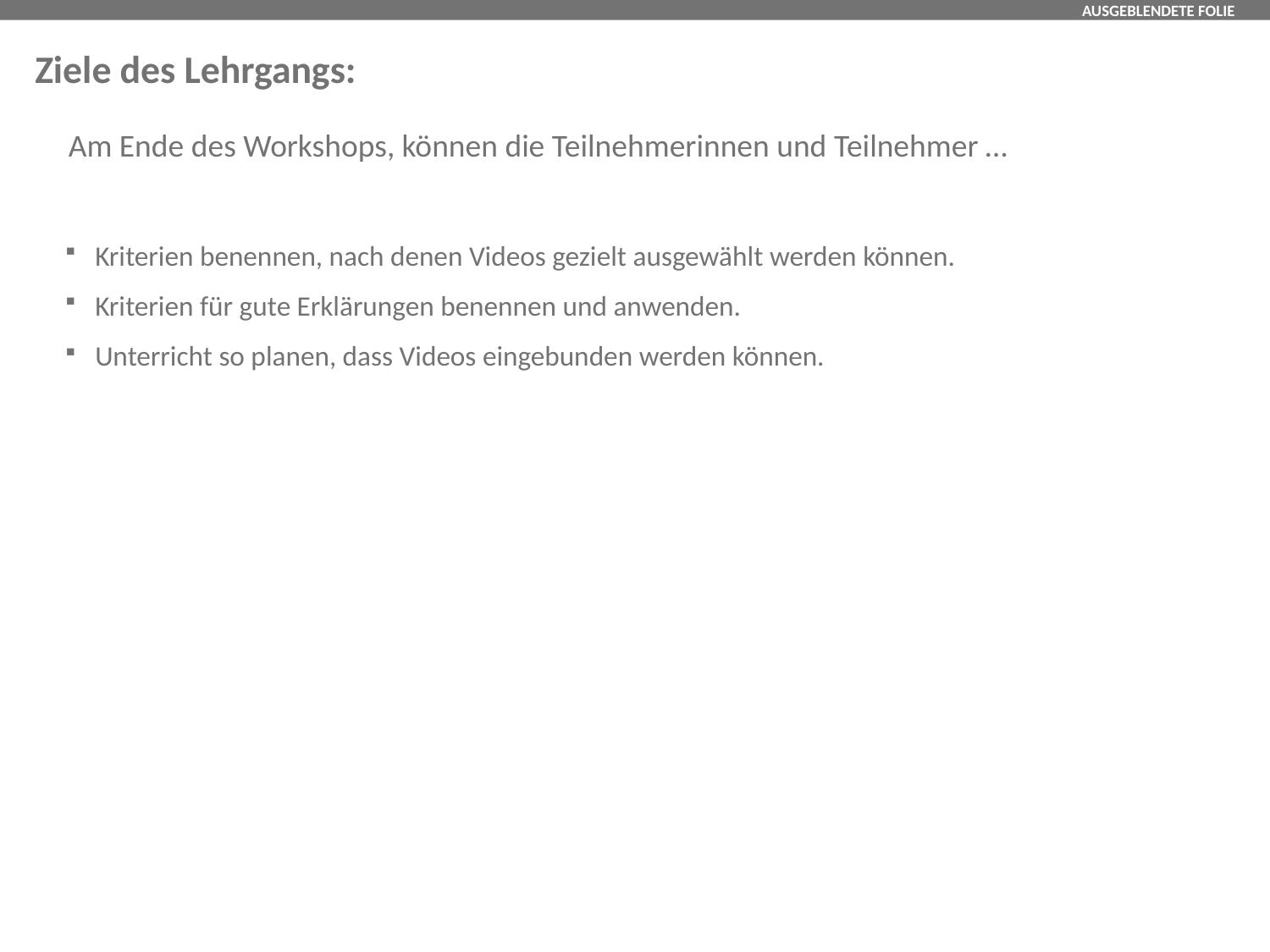

# Ziele des Lehrgangs:
Am Ende des Workshops, können die Teilnehmerinnen und Teilnehmer …

Kriterien benennen, nach denen Videos gezielt ausgewählt werden können.
Kriterien für gute Erklärungen benennen und anwenden.
Unterricht so planen, dass Videos eingebunden werden können.